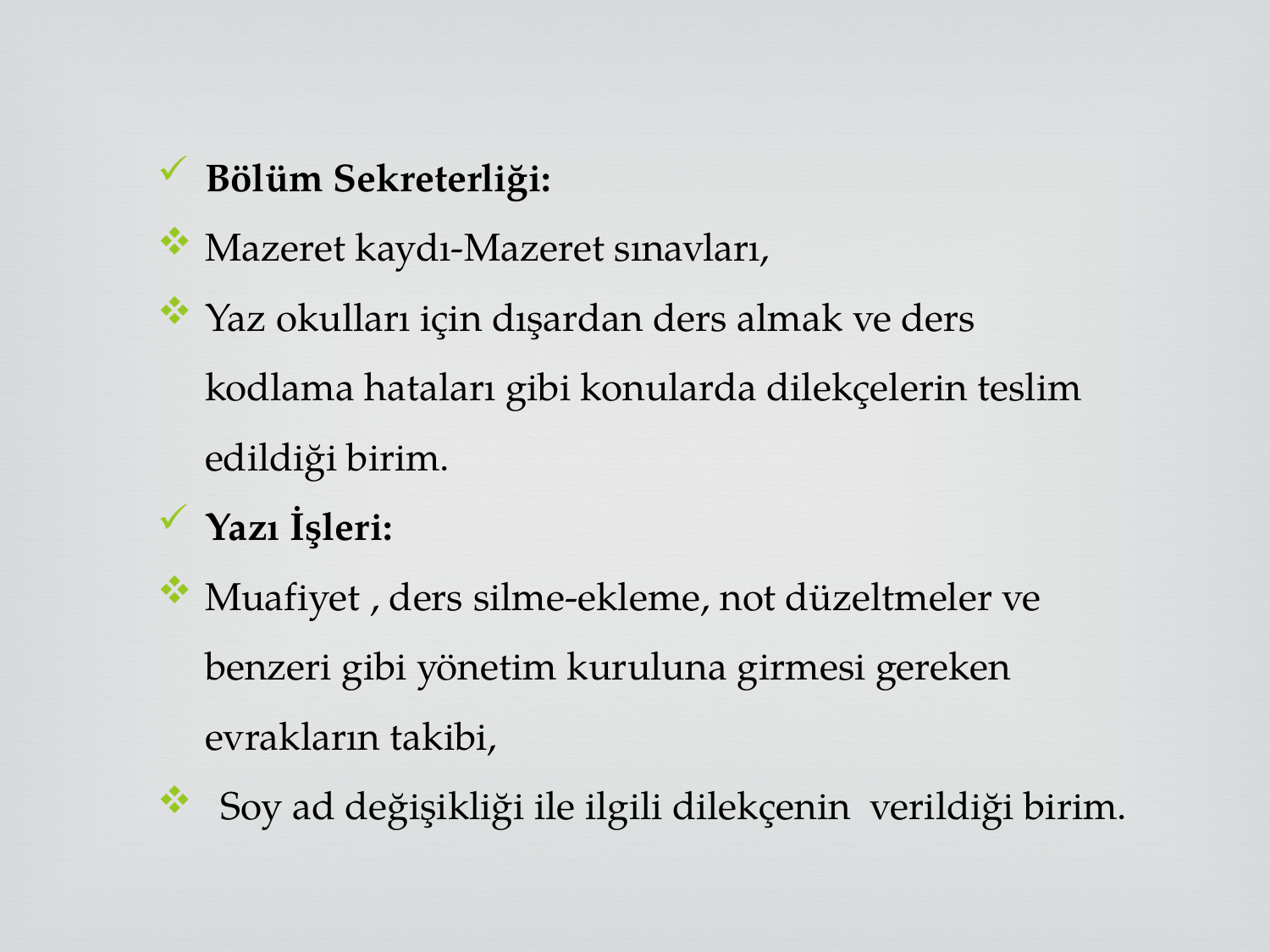

Bölüm Sekreterliği:
Mazeret kaydı-Mazeret sınavları,
Yaz okulları için dışardan ders almak ve ders kodlama hataları gibi konularda dilekçelerin teslim edildiği birim.
Yazı İşleri:
Muafiyet , ders silme-ekleme, not düzeltmeler ve benzeri gibi yönetim kuruluna girmesi gereken evrakların takibi,
Soy ad değişikliği ile ilgili dilekçenin  verildiği birim.